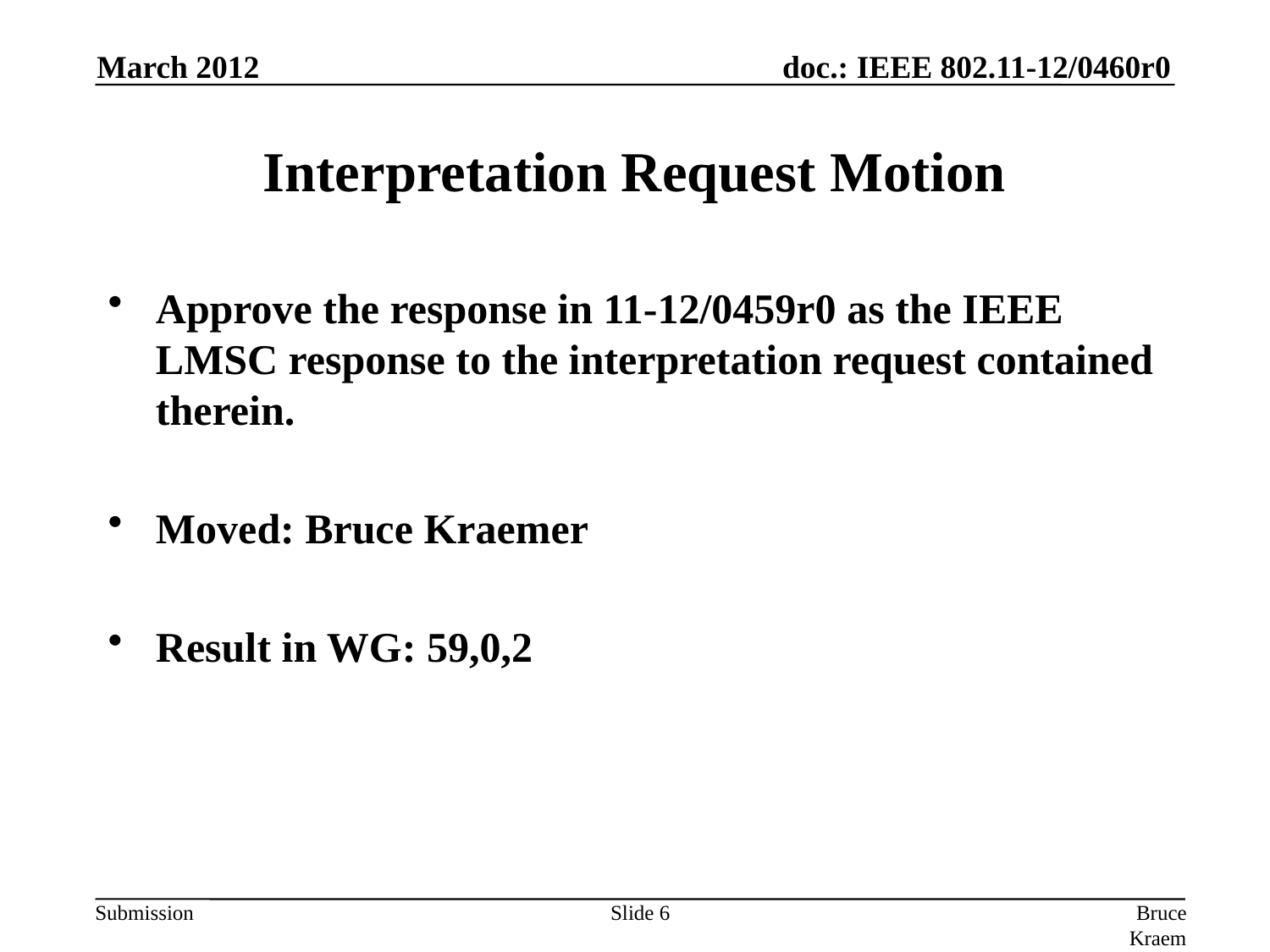

March 2012
# Interpretation Request Motion
Approve the response in 11-12/0459r0 as the IEEE LMSC response to the interpretation request contained therein.

Moved: Bruce Kraemer

Result in WG: 59,0,2

Slide 6
Bruce Kraemer,  Marvell